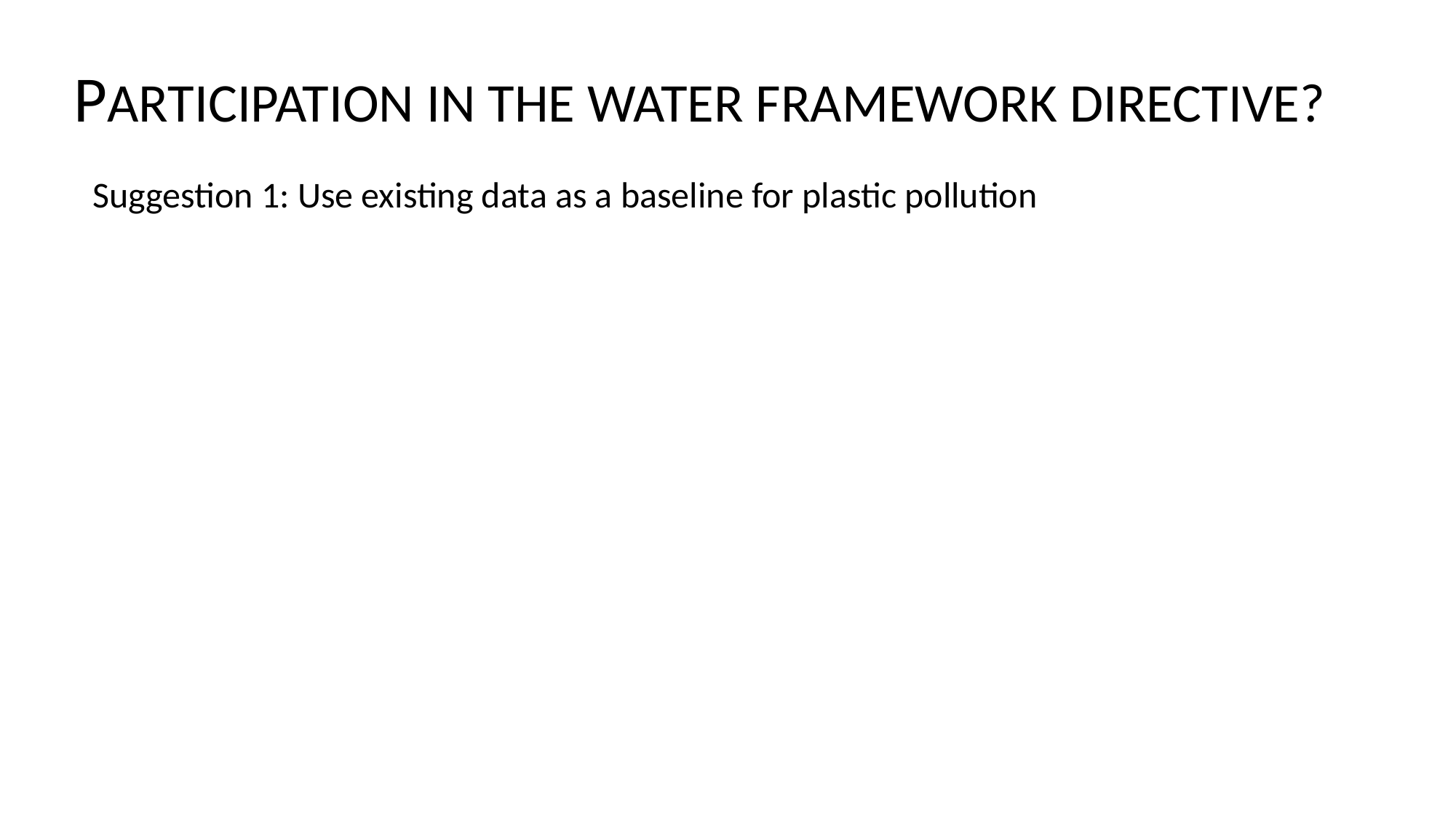

PARTICIPATION IN THE WATER FRAMEWORK DIRECTIVE?
Suggestion 1: Use existing data as a baseline for plastic pollution